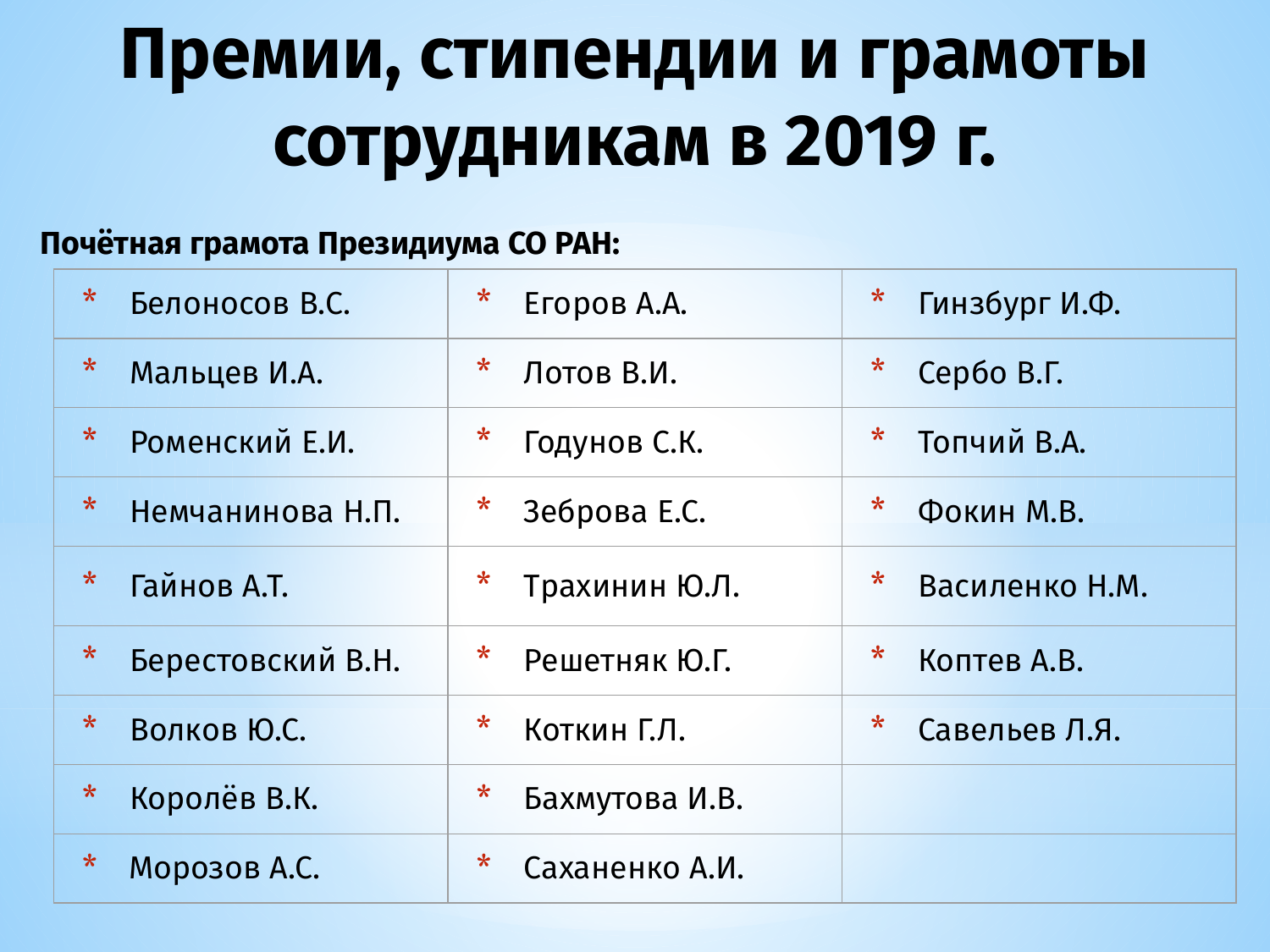

# Премии, стипендии и грамоты сотрудникам в 2019 г.
Почётная грамота Президиума СО РАН:

| Белоносов В.С. | Егоров А.А. | Гинзбург И.Ф. |
| --- | --- | --- |
| Мальцев И.А. | Лотов В.И. | Сербо В.Г. |
| Роменский Е.И. | Годунов С.К. | Топчий В.А. |
| Немчанинова Н.П. | Зеброва Е.С. | Фокин М.В. |
| Гайнов А.Т. | Трахинин Ю.Л. | Василенко Н.М. |
| Берестовский В.Н. | Решетняк Ю.Г. | Коптев А.В. |
| Волков Ю.С. | Коткин Г.Л. | Савельев Л.Я. |
| Королёв В.К. | Бахмутова И.В. |  |
| Морозов А.С. | Саханенко А.И. |  |